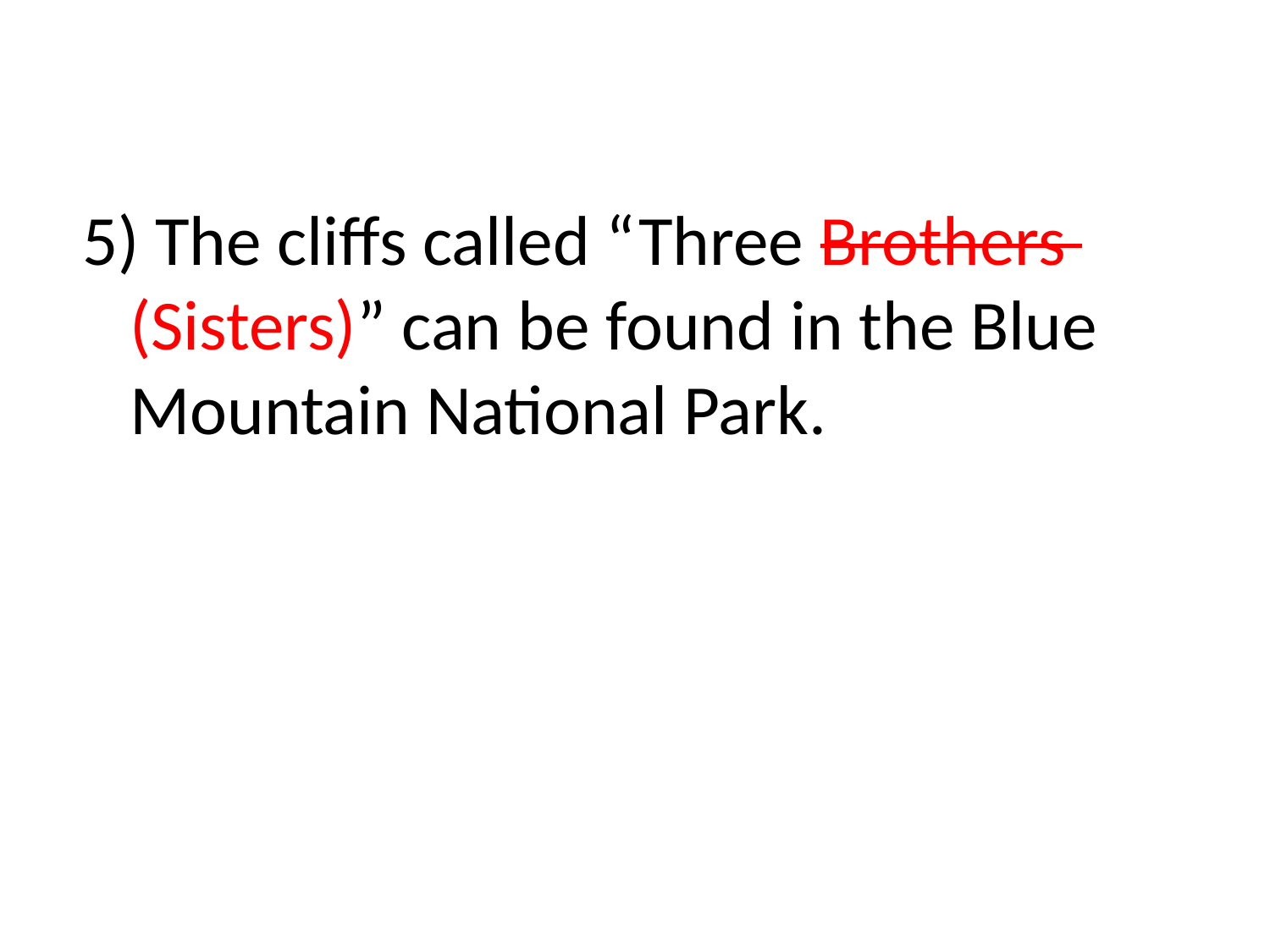

5) The cliffs called “Three Brothers  (Sisters)” can be found in the Blue Mountain National Park.